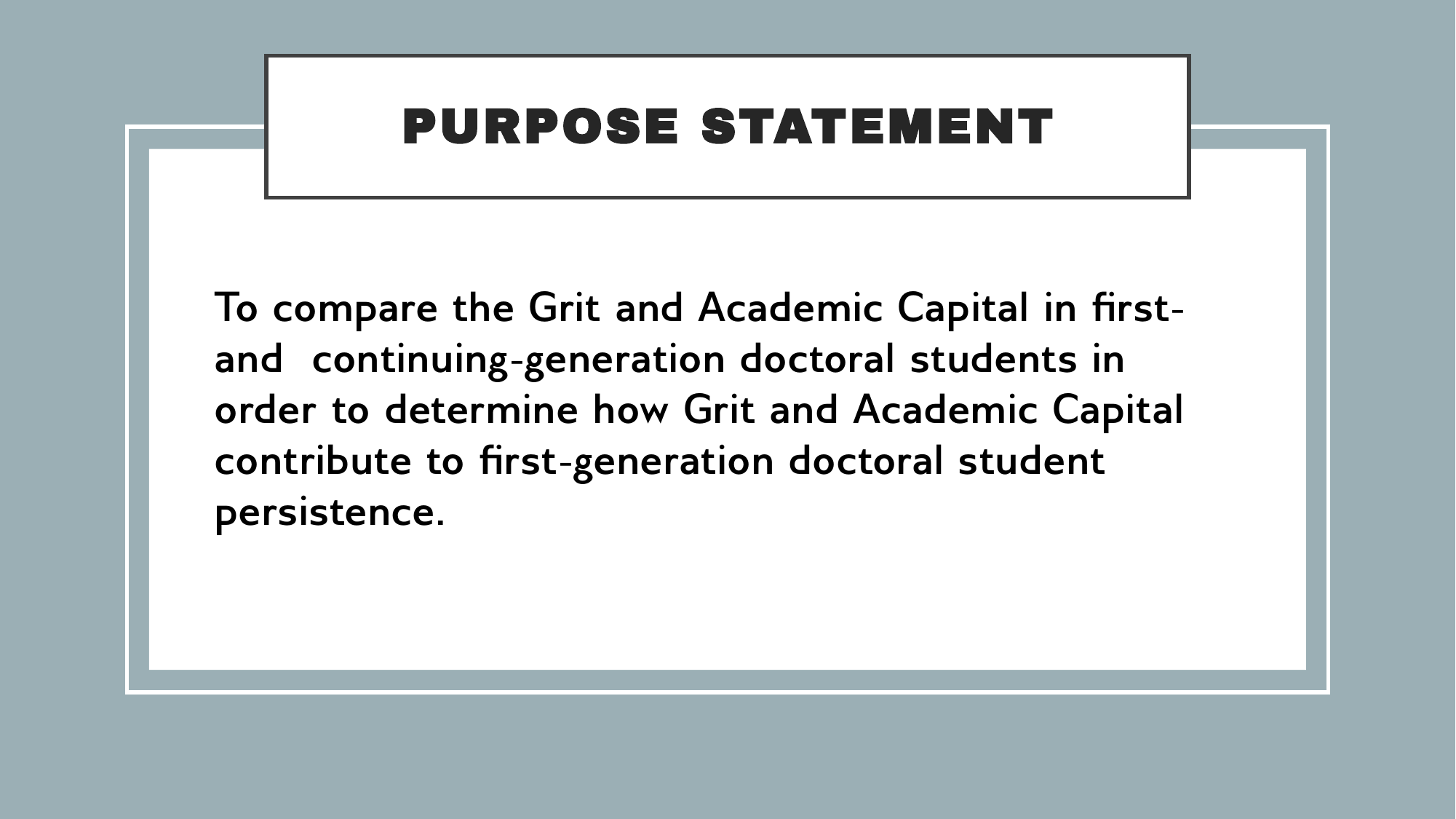

# Purpose Statement

To compare the Grit and Academic Capital in first- and  continuing-generation doctoral students in order to determine how Grit and Academic Capital contribute to first-generation doctoral student persistence.